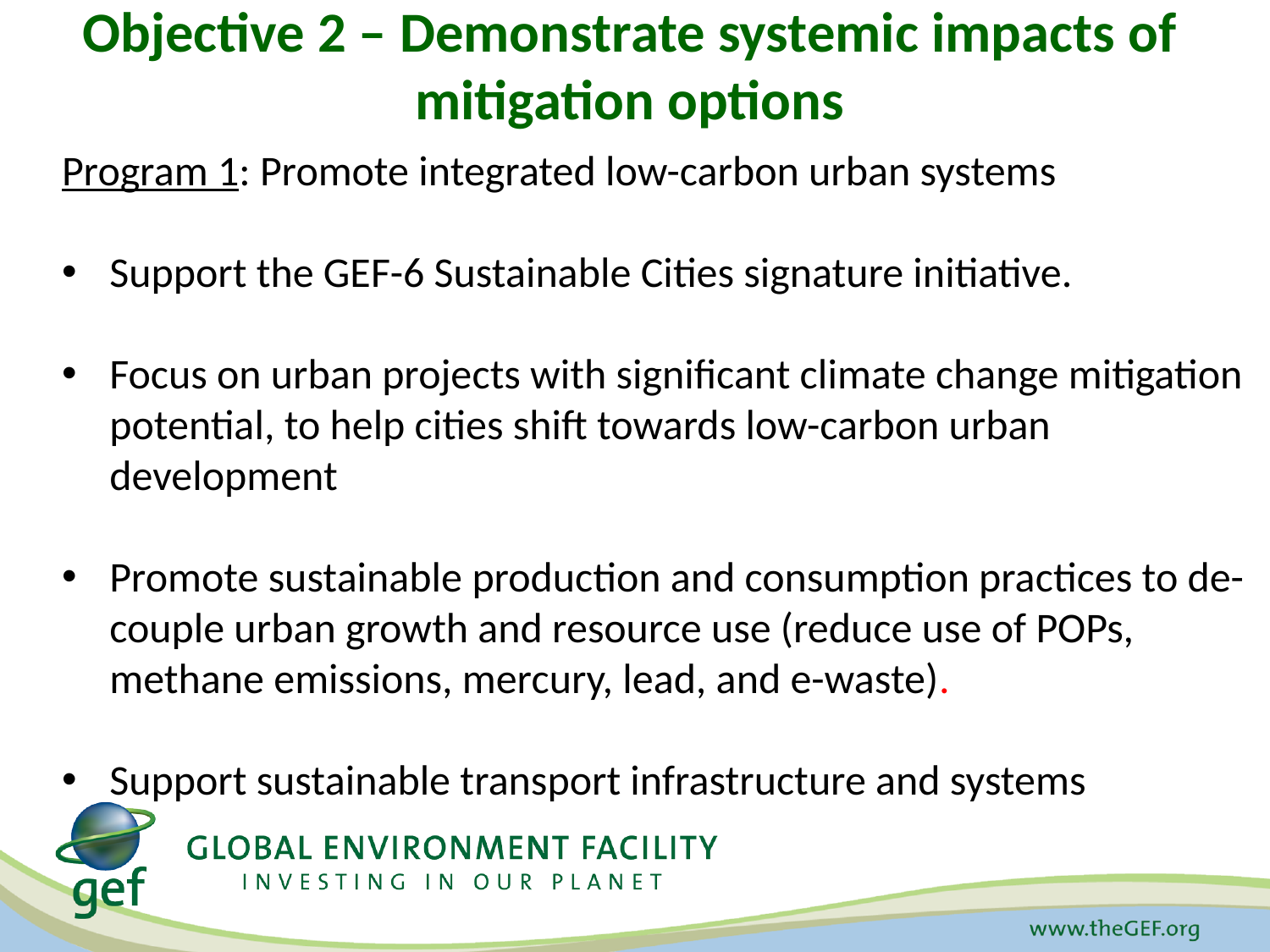

# Objective 2 – Demonstrate systemic impacts of mitigation options
Program 1: Promote integrated low-carbon urban systems

Support the GEF-6 Sustainable Cities signature initiative.

Focus on urban projects with significant climate change mitigation potential, to help cities shift towards low-carbon urban development

Promote sustainable production and consumption practices to de-couple urban growth and resource use (reduce use of POPs, methane emissions, mercury, lead, and e-waste).

Support sustainable transport infrastructure and systems